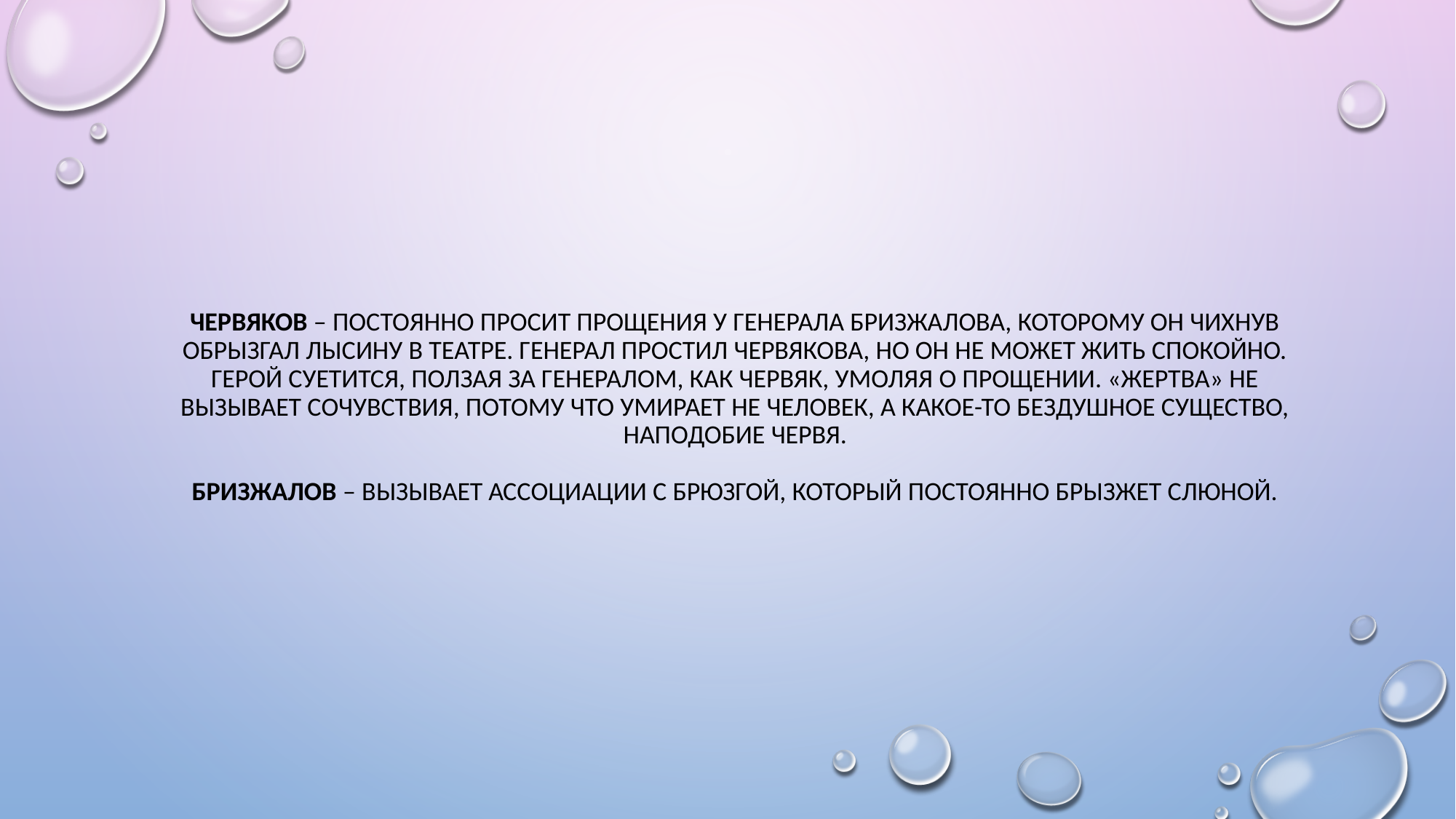

# Червяков – постоянно просит прощения у генерала Бризжалова, которому он чихнув обрызгал лысину в театре. Генерал простил Червякова, но он не может жить спокойно. Герой суетится, ползая за генералом, как червяк, умоляя о прощении. «Жертва» не вызывает сочувствия, потому что умирает не человек, а какое-то бездушное существо, наподобие червя. Бризжалов – вызывает ассоциации с брюзгой, который постоянно брызжет слюной.